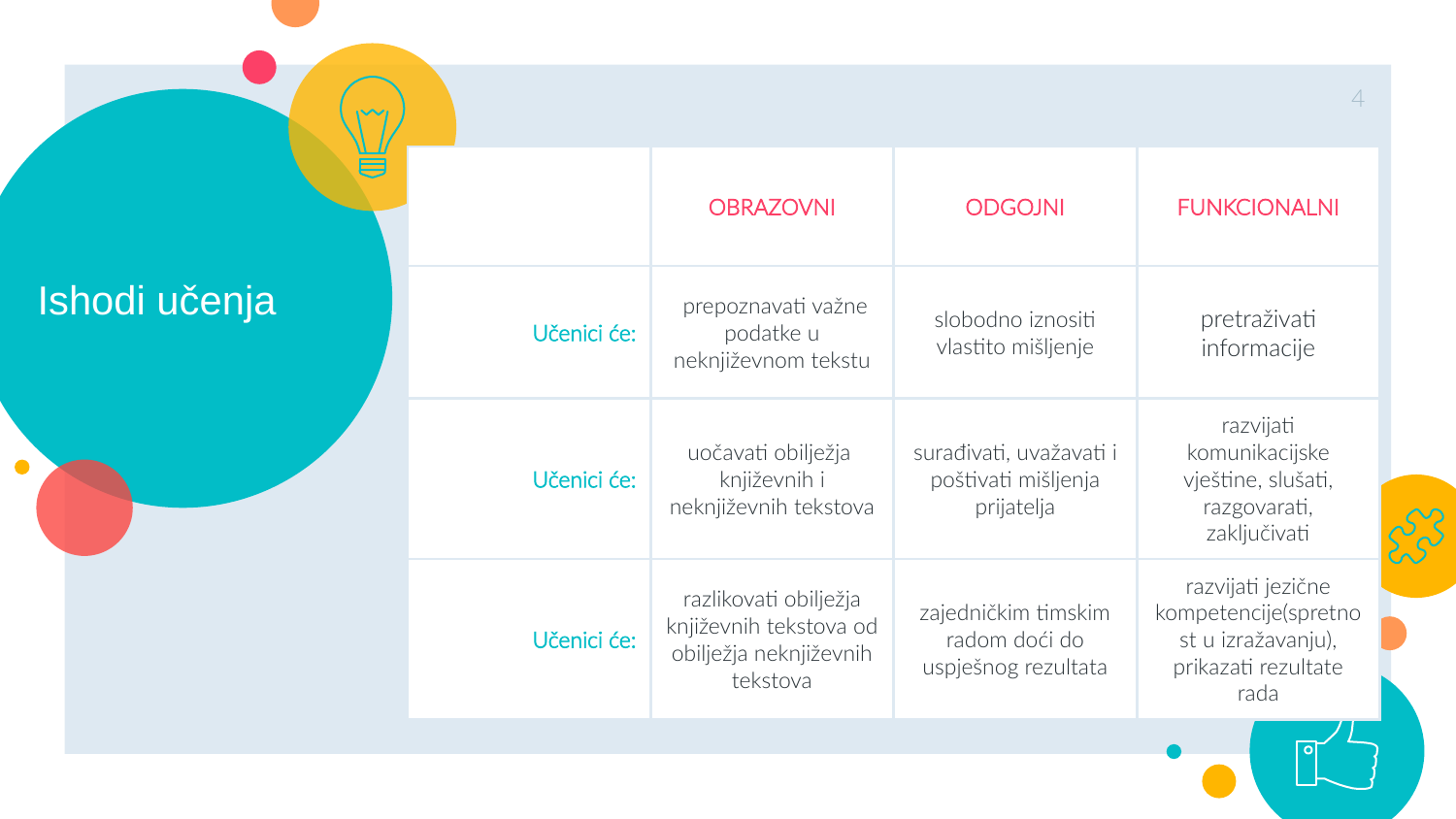

4
# Ishodi učenja
|  | OBRAZOVNI | ODGOJNI | FUNKCIONALNI |
| --- | --- | --- | --- |
| Učenici će: | prepoznavati važne podatke u neknjiževnom tekstu | slobodno iznositi vlastito mišljenje | pretraživati informacije |
| Učenici će: | uočavati obilježja književnih i neknjiževnih tekstova | surađivati, uvažavati i poštivati mišljenja prijatelja | razvijati komunikacijske vještine, slušati, razgovarati, zaključivati |
| Učenici će: | razlikovati obilježja književnih tekstova od obilježja neknjiževnih tekstova | zajedničkim timskim radom doći do uspješnog rezultata | razvijati jezične kompetencije(spretnost u izražavanju), prikazati rezultate rada |